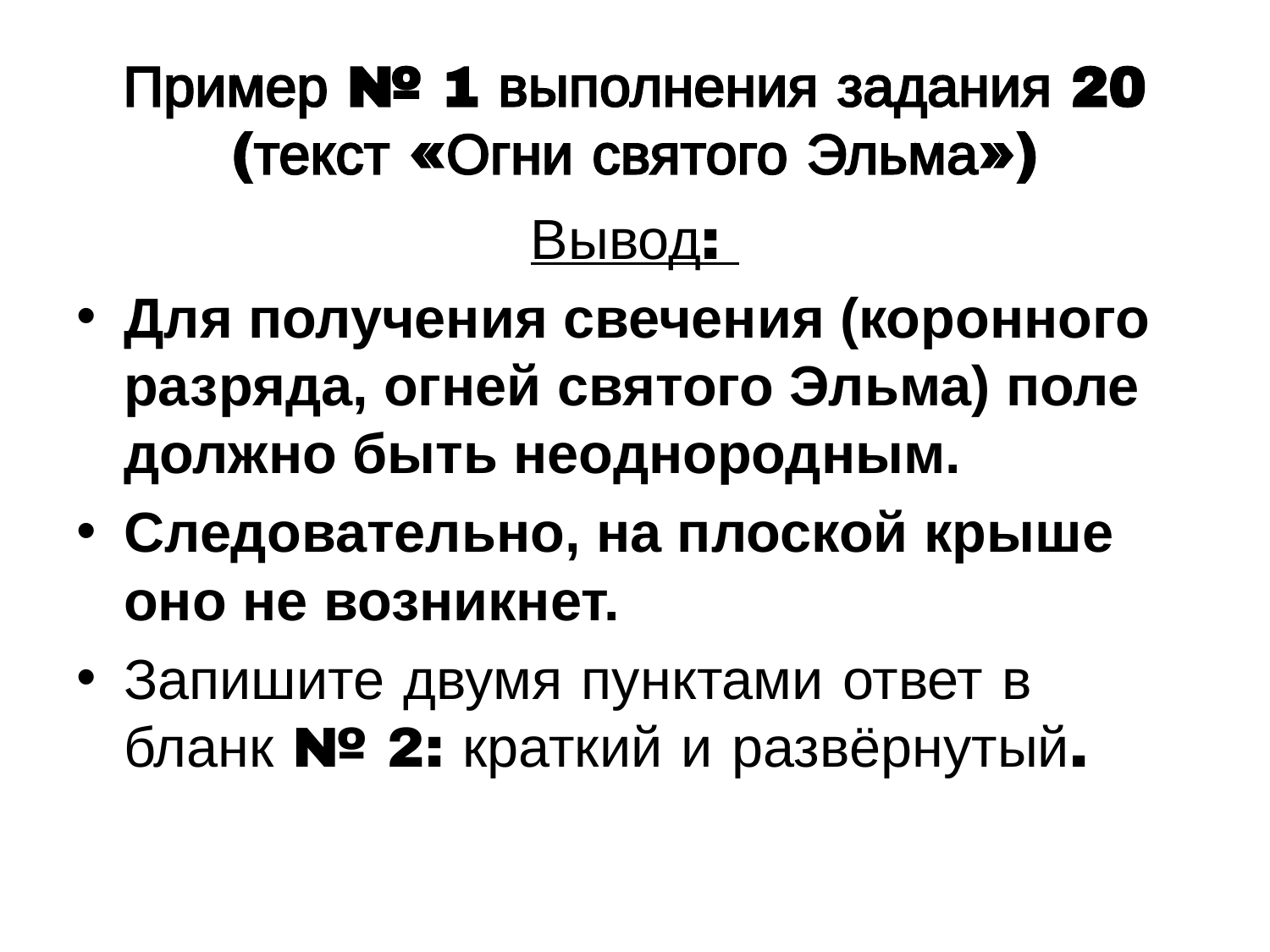

# Пример № 1 выполнения задания 20 (текст «Огни святого Эльма»)
Вывод:
Для получения свечения (коронного разряда, огней святого Эльма) поле должно быть неоднородным.
Следовательно, на плоской крыше оно не возникнет.
Запишите двумя пунктами ответ в бланк № 2: краткий и развёрнутый.